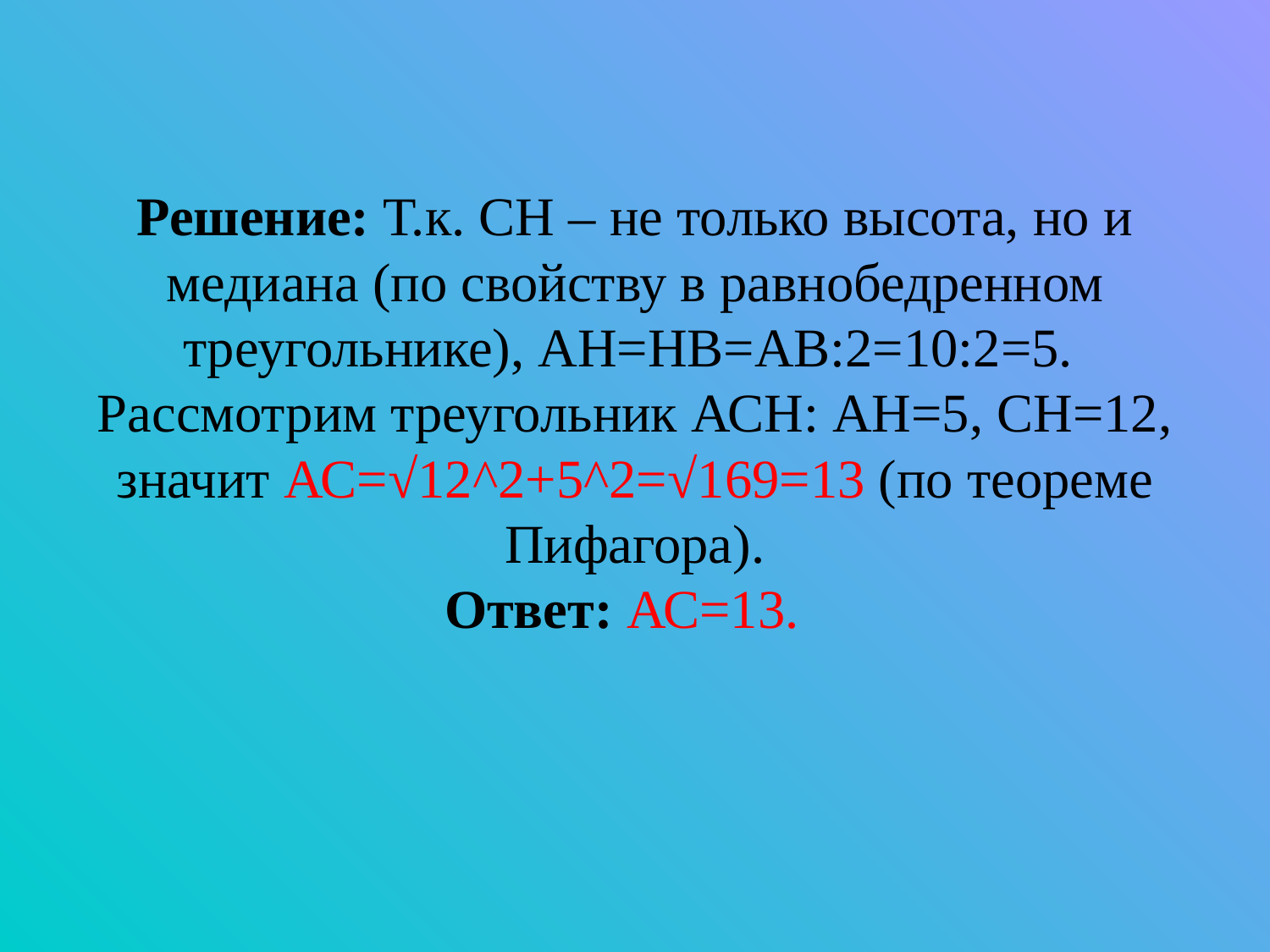

# Решение: Т.к. СН – не только высота, но и медиана (по свойству в равнобедренном треугольнике), АН=НВ=АВ:2=10:2=5. Рассмотрим треугольник АСН: АН=5, СН=12, значит АС=√12^2+5^2=√169=13 (по теореме Пифагора). Ответ: АС=13.